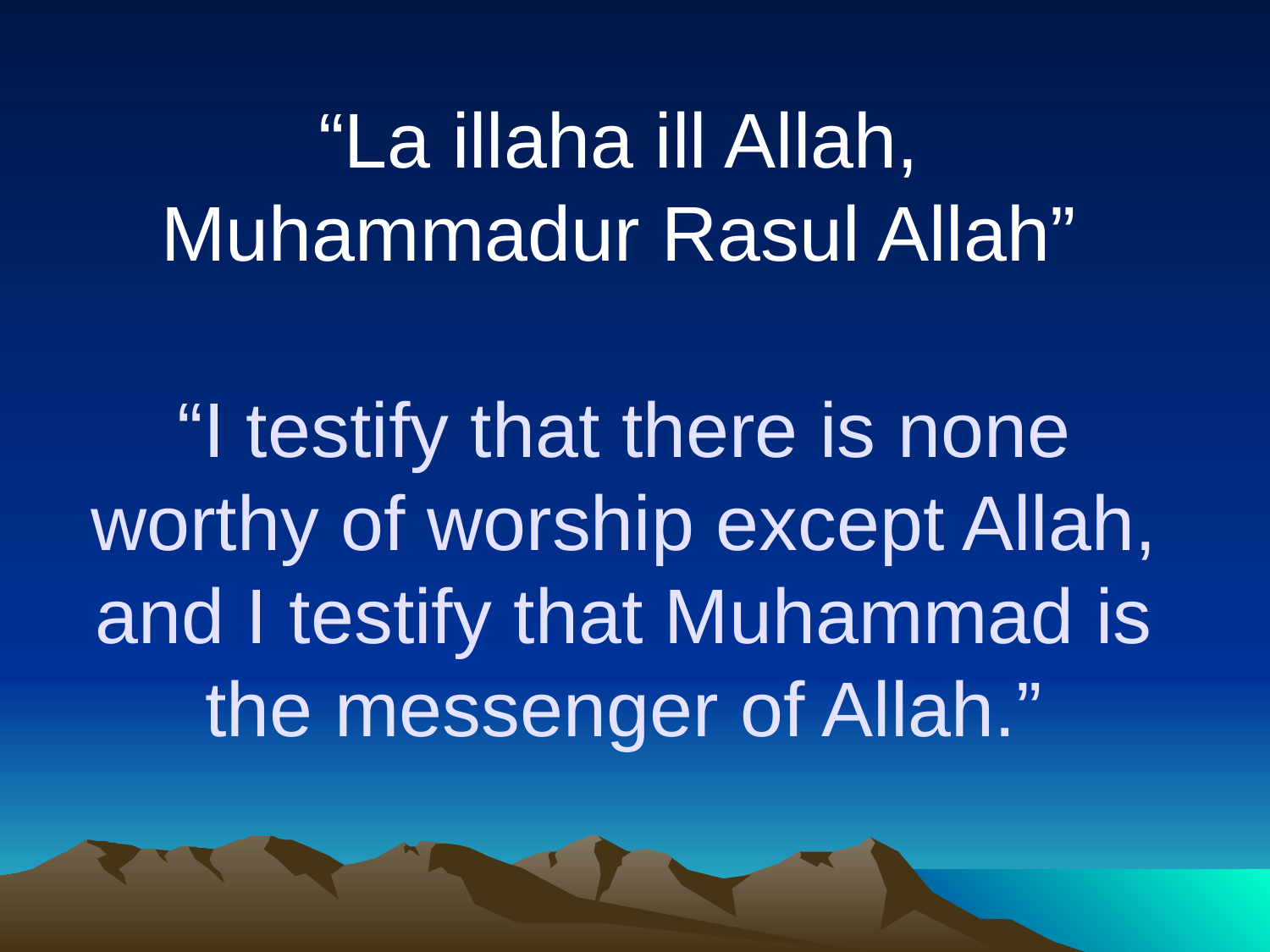

“La illaha ill Allah, Muhammadur Rasul Allah”
# “I testify that there is none worthy of worship except Allah, and I testify that Muhammad is the messenger of Allah.”